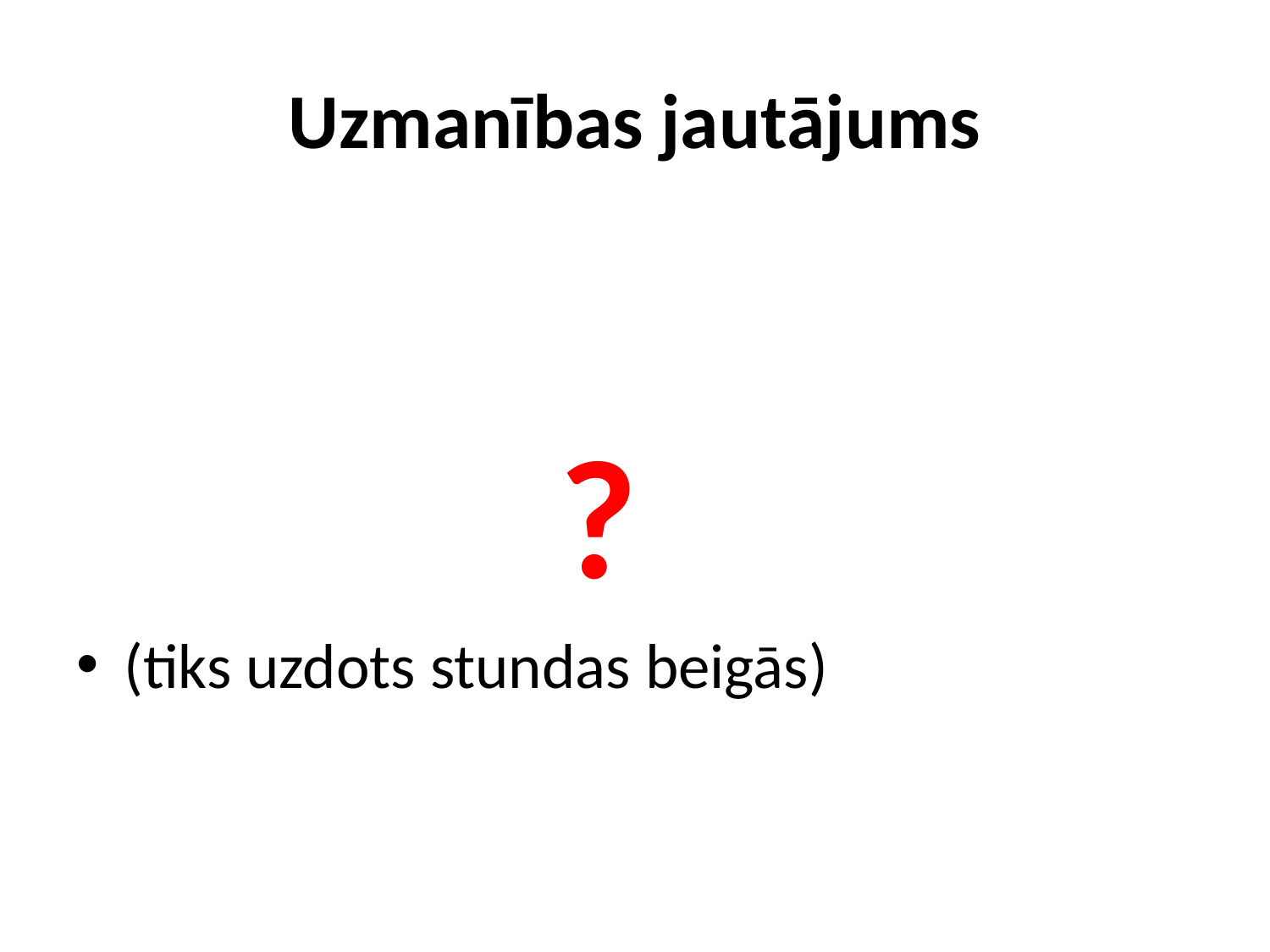

# Uzmanības jautājums

                                      ?
(tiks uzdots stundas beigās)